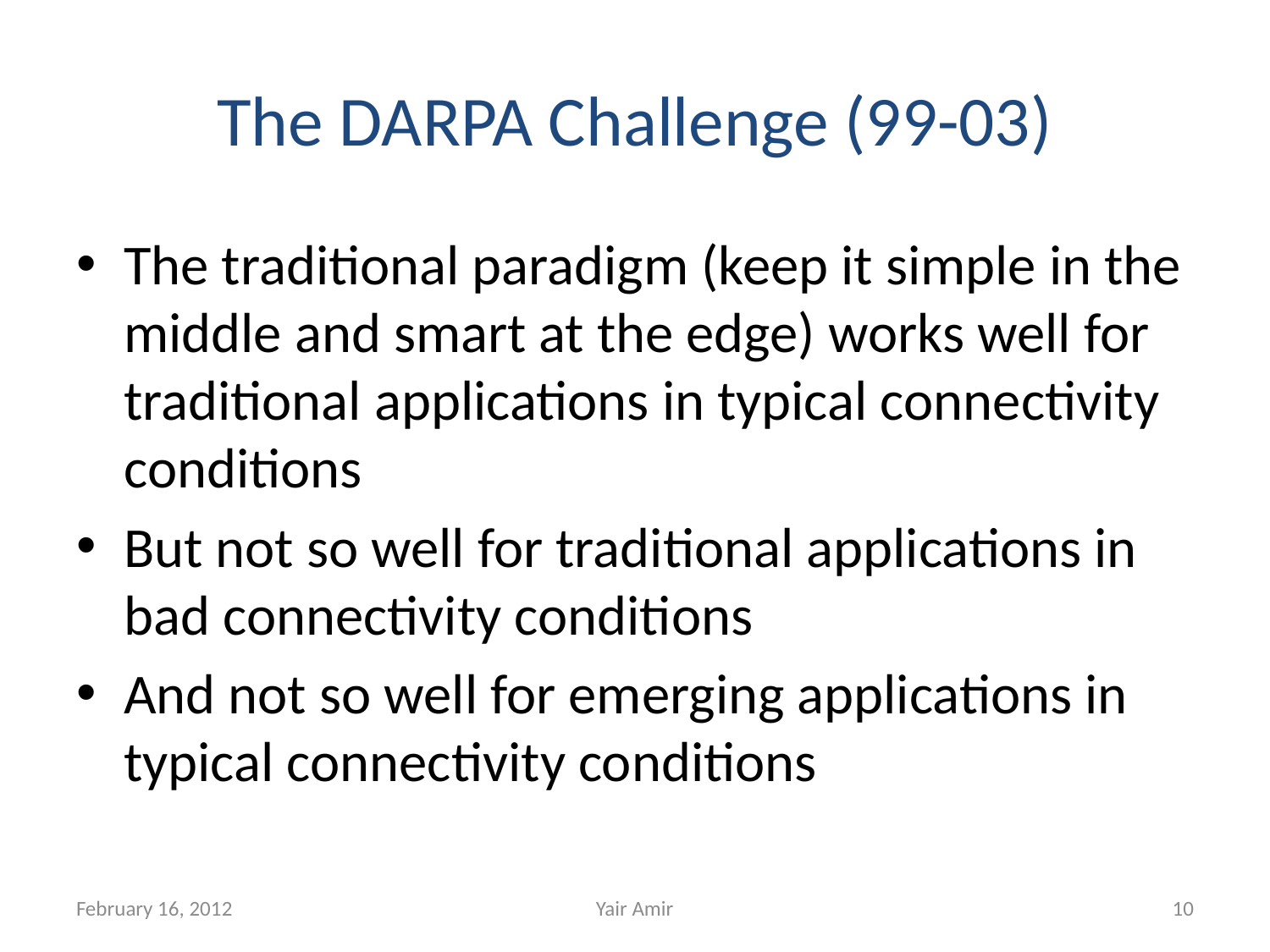

# The DARPA Challenge (99-03)
The traditional paradigm (keep it simple in the middle and smart at the edge) works well for traditional applications in typical connectivity conditions
But not so well for traditional applications in bad connectivity conditions
And not so well for emerging applications in typical connectivity conditions

February 16, 2012
Yair Amir
10